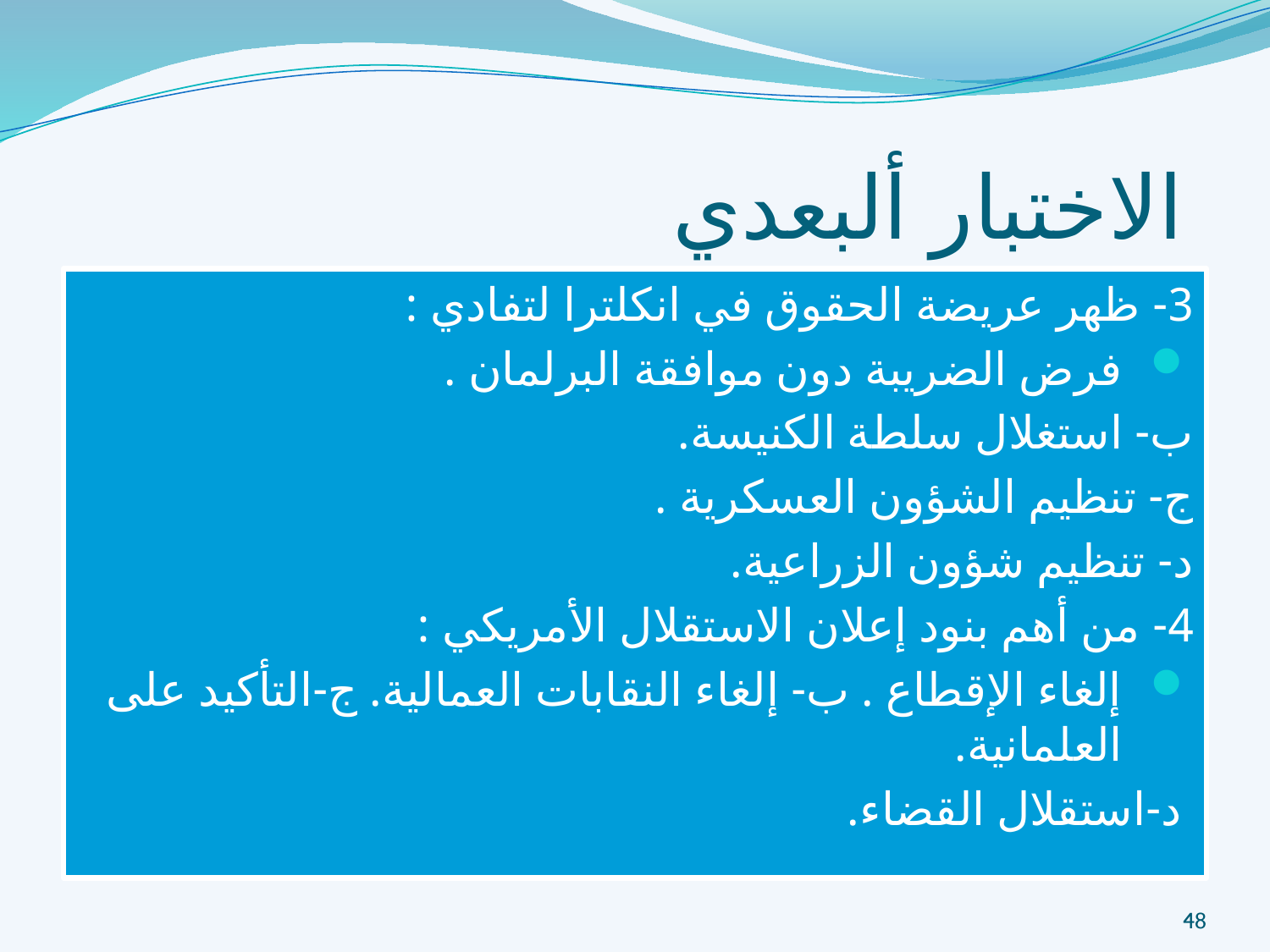

# الاختبار ألبعدي
3- ظهر عريضة الحقوق في انكلترا لتفادي :
فرض الضريبة دون موافقة البرلمان .
ب- استغلال سلطة الكنيسة.
ج- تنظيم الشؤون العسكرية .
د- تنظيم شؤون الزراعية.
4- من أهم بنود إعلان الاستقلال الأمريكي :
إلغاء الإقطاع . ب- إلغاء النقابات العمالية. ج-التأكيد على العلمانية.
 د-استقلال القضاء.

48